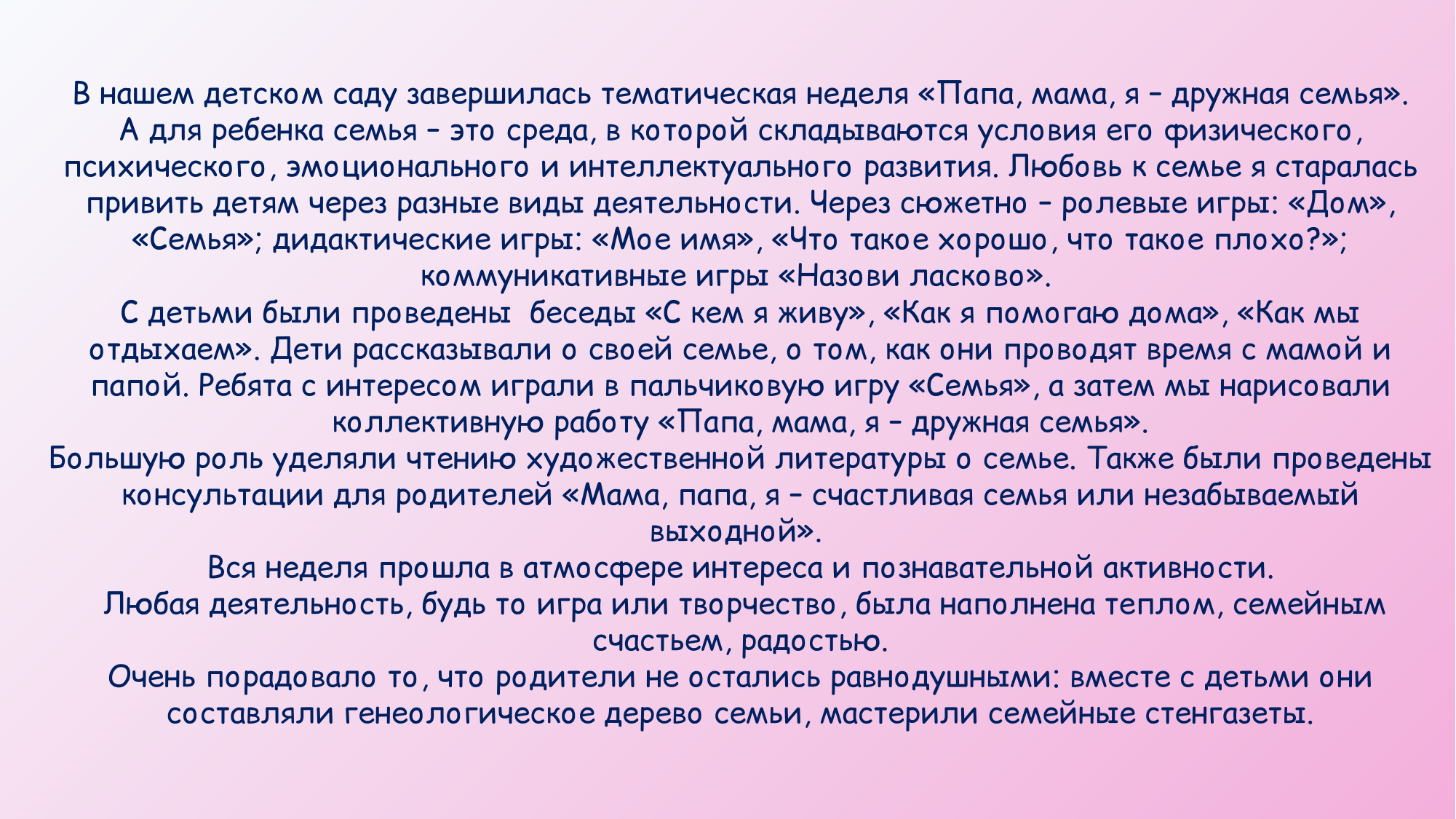

В нашем детском саду завершилась тематическая неделя «Папа, мама, я – дружная семья».
 А для ребенка семья – это среда, в которой складываются условия его физического,
психического, эмоционального и интеллектуального развития. Любовь к семье я старалась привить детям через разные виды деятельности. Через сюжетно – ролевые игры: «Дом», «Семья»; дидактические игры: «Мое имя», «Что такое хорошо, что такое плохо?»; коммуникативные игры «Назови ласково».
С детьми были проведены  беседы «С кем я живу», «Как я помогаю дома», «Как мы отдыхаем». Дети рассказывали о своей семье, о том, как они проводят время с мамой и папой. Ребята с интересом играли в пальчиковую игру «Семья», а затем мы нарисовали коллективную работу «Папа, мама, я – дружная семья».
Большую роль уделяли чтению художественной литературы о семье. Также были проведены консультации для родителей «Мама, папа, я – счастливая семья или незабываемый выходной».
Вся неделя прошла в атмосфере интереса и познавательной активности.
 Любая деятельность, будь то игра или творчество, была наполнена теплом, семейным счастьем, радостью.
Очень порадовало то, что родители не остались равнодушными: вместе с детьми они составляли генеологическое дерево семьи, мастерили семейные стенгазеты.